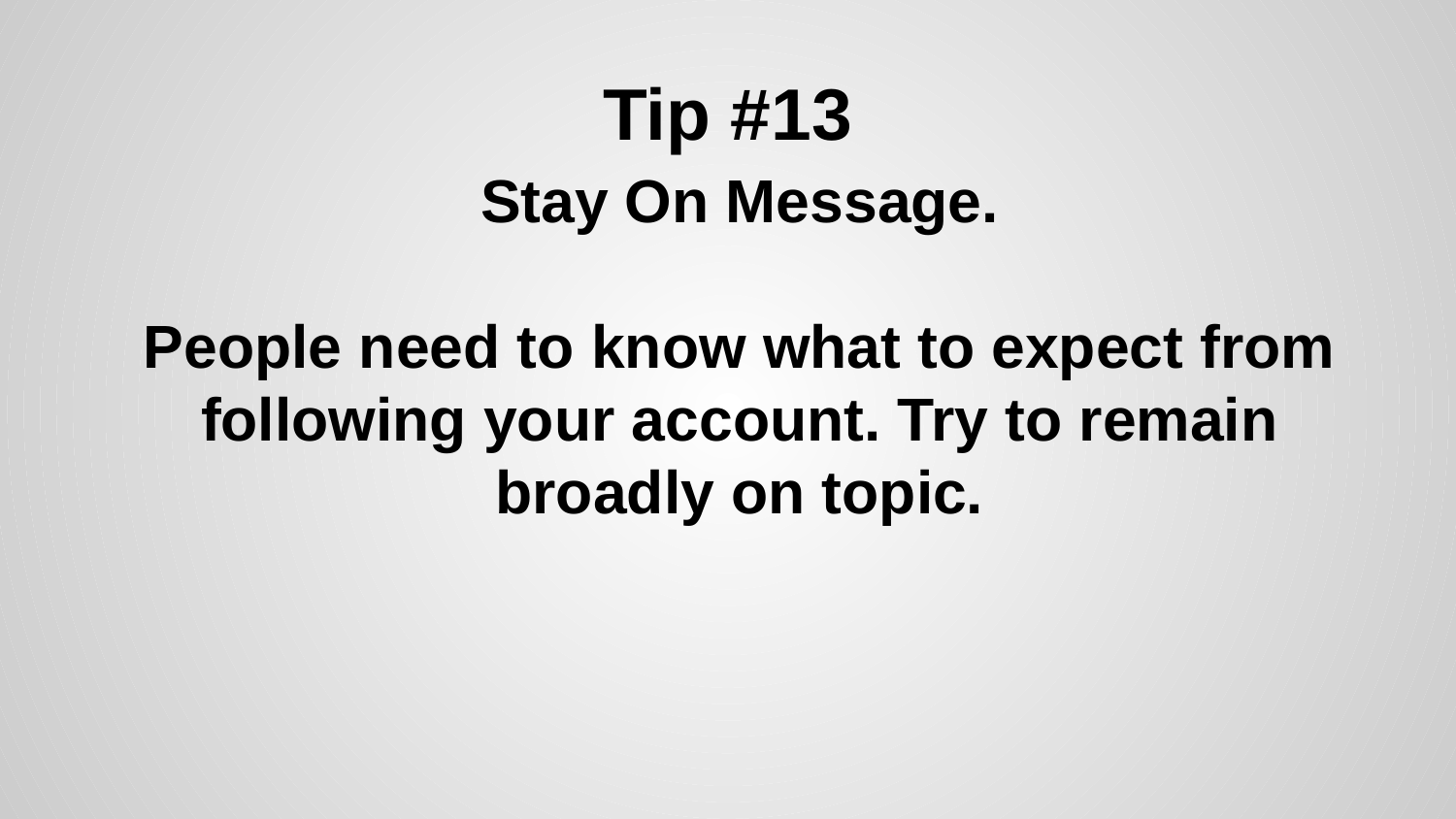

# Tip #13

Stay On Message.

People need to know what to expect from following your account. Try to remain broadly on topic.